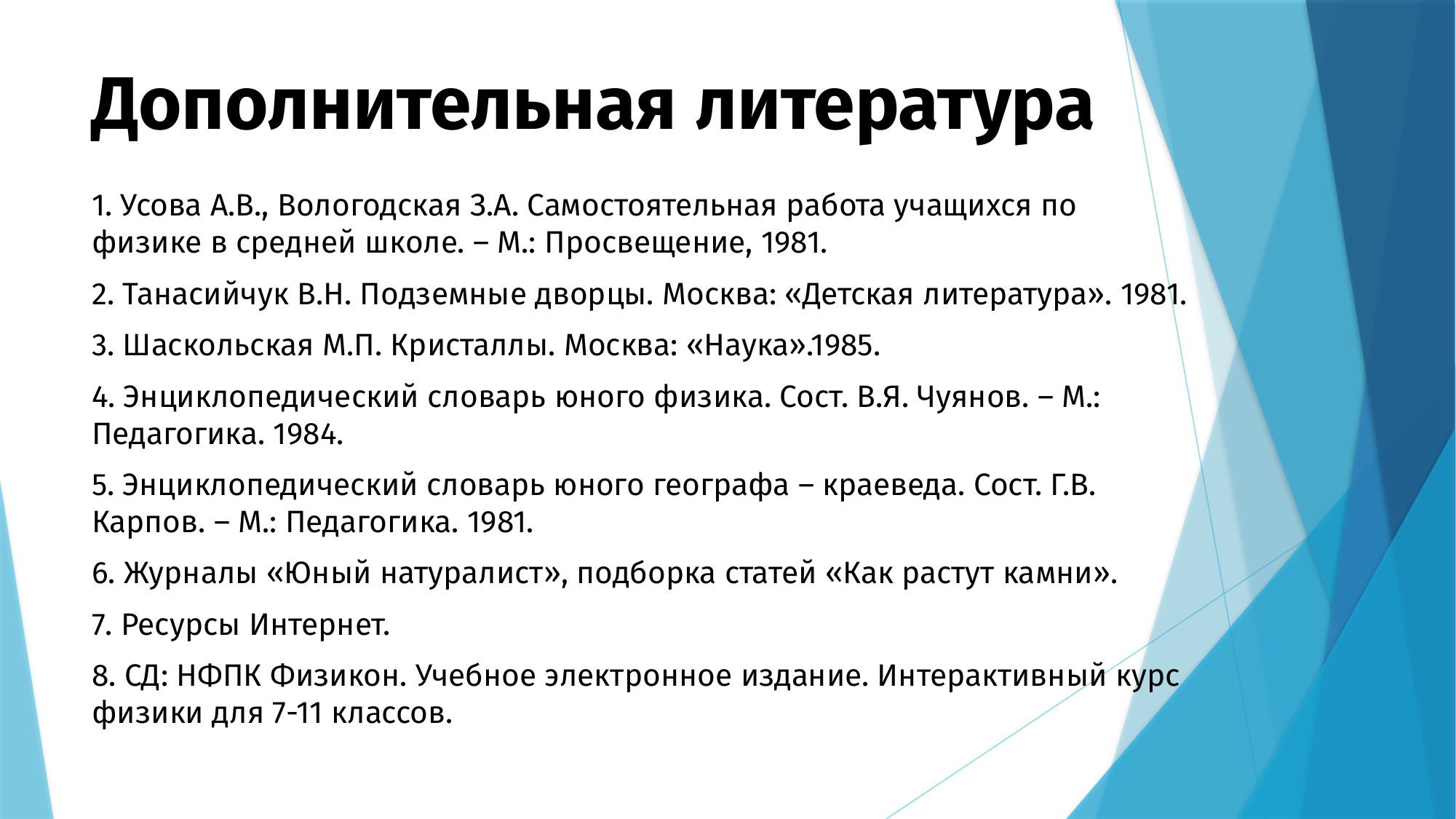

# Дополнительная литература
1. Усова А.В., Вологодская З.А. Самостоятельная работа учащихся по физике в средней школе. – М.: Просвещение, 1981.
2. Танасийчук В.Н. Подземные дворцы. Москва: «Детская литература». 1981.
3. Шаскольская М.П. Кристаллы. Москва: «Наука».1985.
4. Энциклопедический словарь юного физика. Сост. В.Я. Чуянов. – М.: Педагогика. 1984.
5. Энциклопедический словарь юного географа – краеведа. Сост. Г.В. Карпов. – М.: Педагогика. 1981.
6. Журналы «Юный натуралист», подборка статей «Как растут камни».
7. Ресурсы Интернет.
8. СД: НФПК Физикон. Учебное электронное издание. Интерактивный курс физики для 7-11 классов.